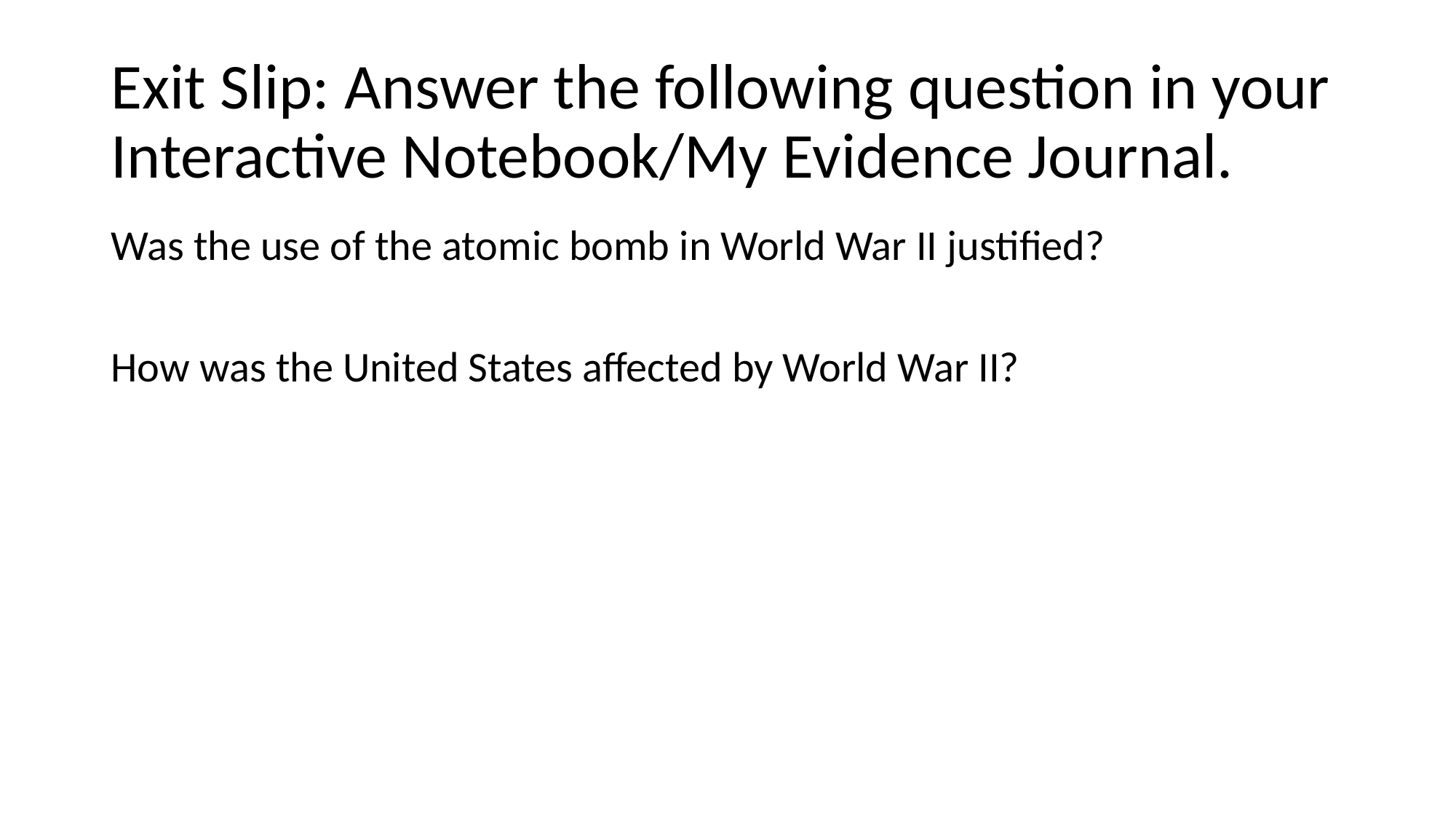

# Exit Slip: Answer the following question in your Interactive Notebook/My Evidence Journal.
Was the use of the atomic bomb in World War II justified?

How was the United States affected by World War II?